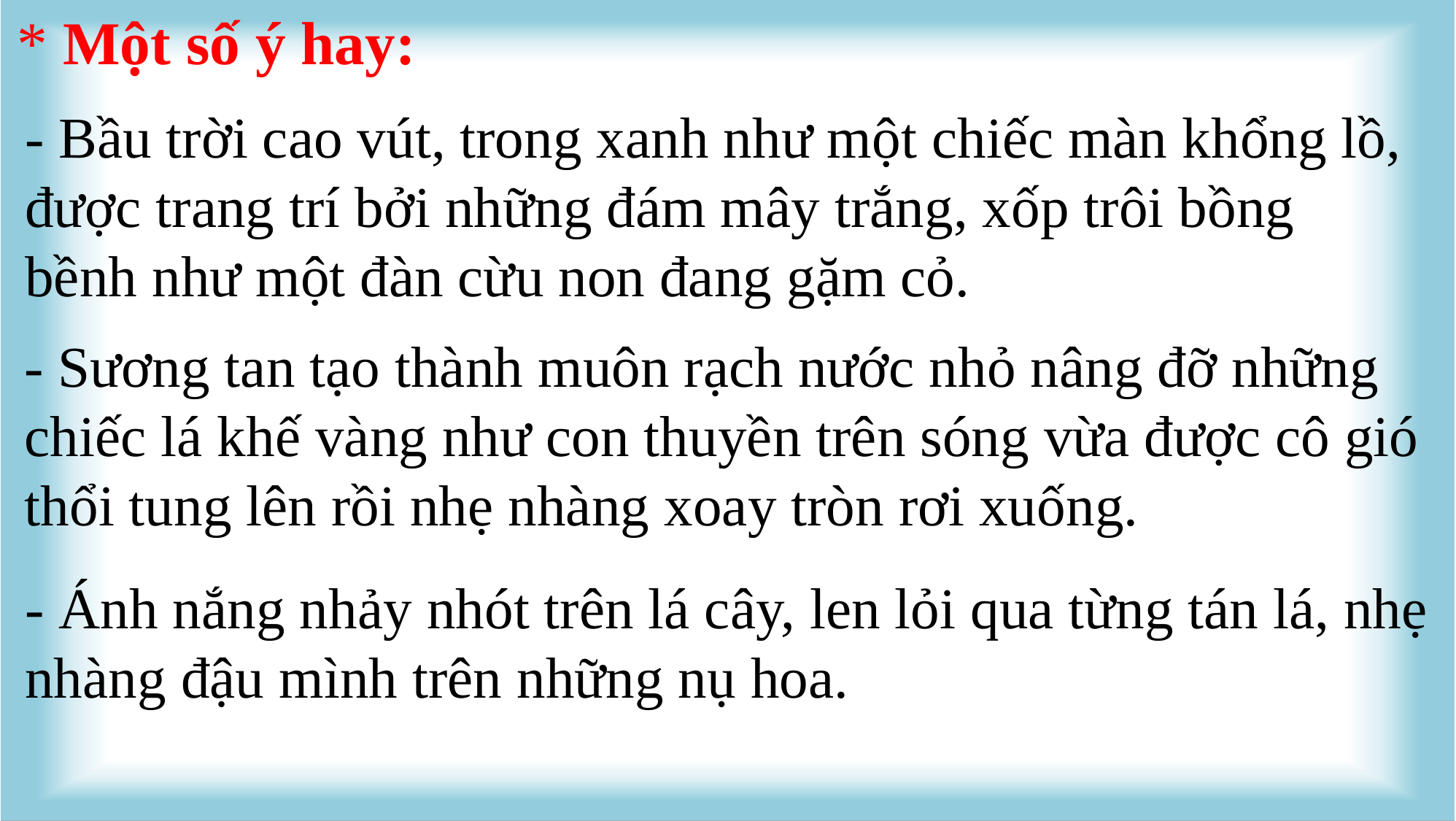

* Một số ý hay:
- Bầu trời cao vút, trong xanh như một chiếc màn khổng lồ, được trang trí bởi những đám mây trắng, xốp trôi bồng bềnh như một đàn cừu non đang gặm cỏ.

- Sương tan tạo thành muôn rạch nước nhỏ nâng đỡ những chiếc lá khế vàng như con thuyền trên sóng vừa được cô gió thổi tung lên rồi nhẹ nhàng xoay tròn rơi xuống.
- Ánh nắng nhảy nhót trên lá cây, len lỏi qua từng tán lá, nhẹ nhàng đậu mình trên những nụ hoa.